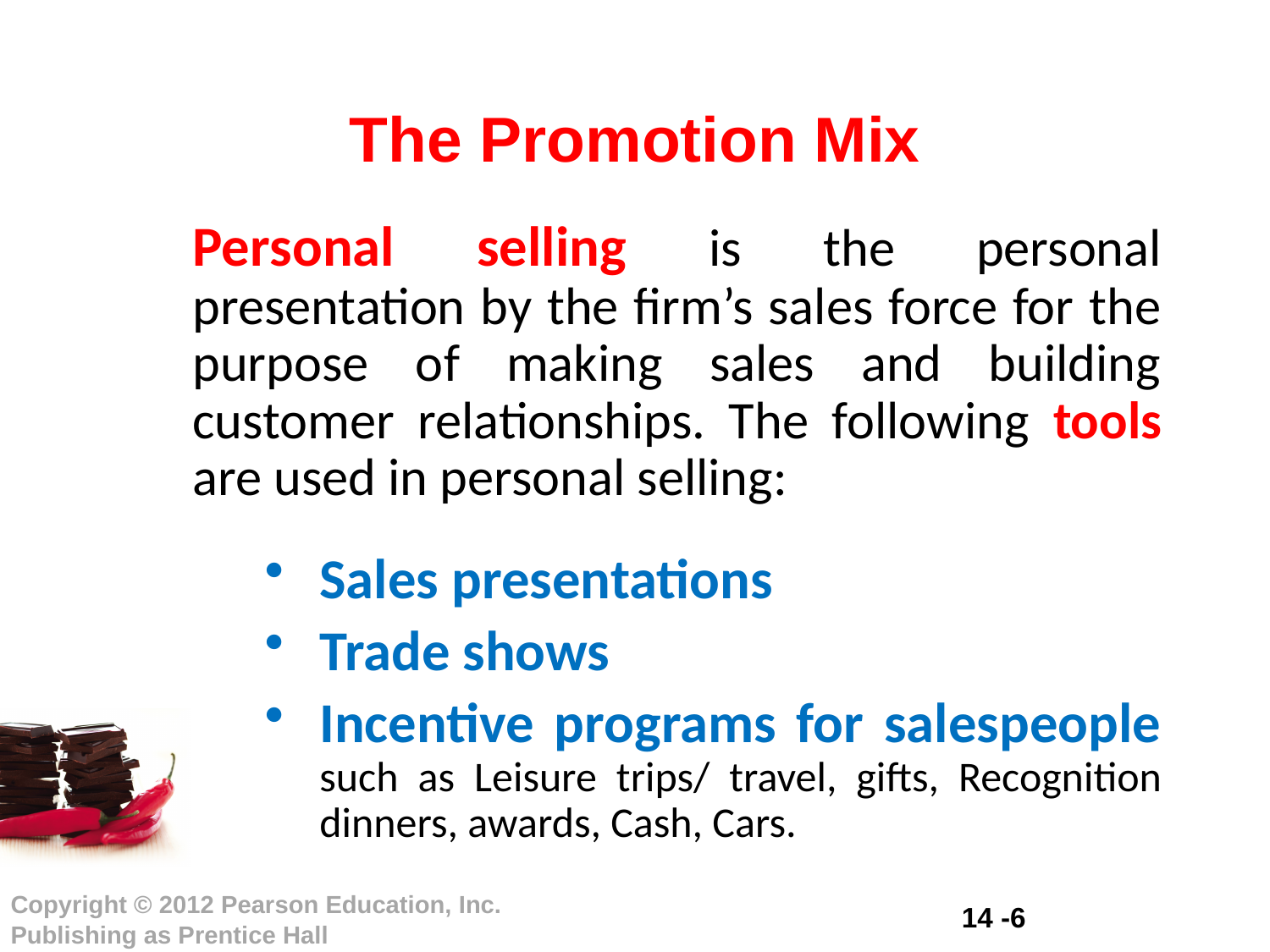

# The Promotion Mix
Personal selling is the personal presentation by the firm’s sales force for the purpose of making sales and building customer relationships. The following tools are used in personal selling:

Sales presentations
Trade shows
Incentive programs for salespeople such as Leisure trips/ travel, gifts, Recognition dinners, awards, Cash, Cars.